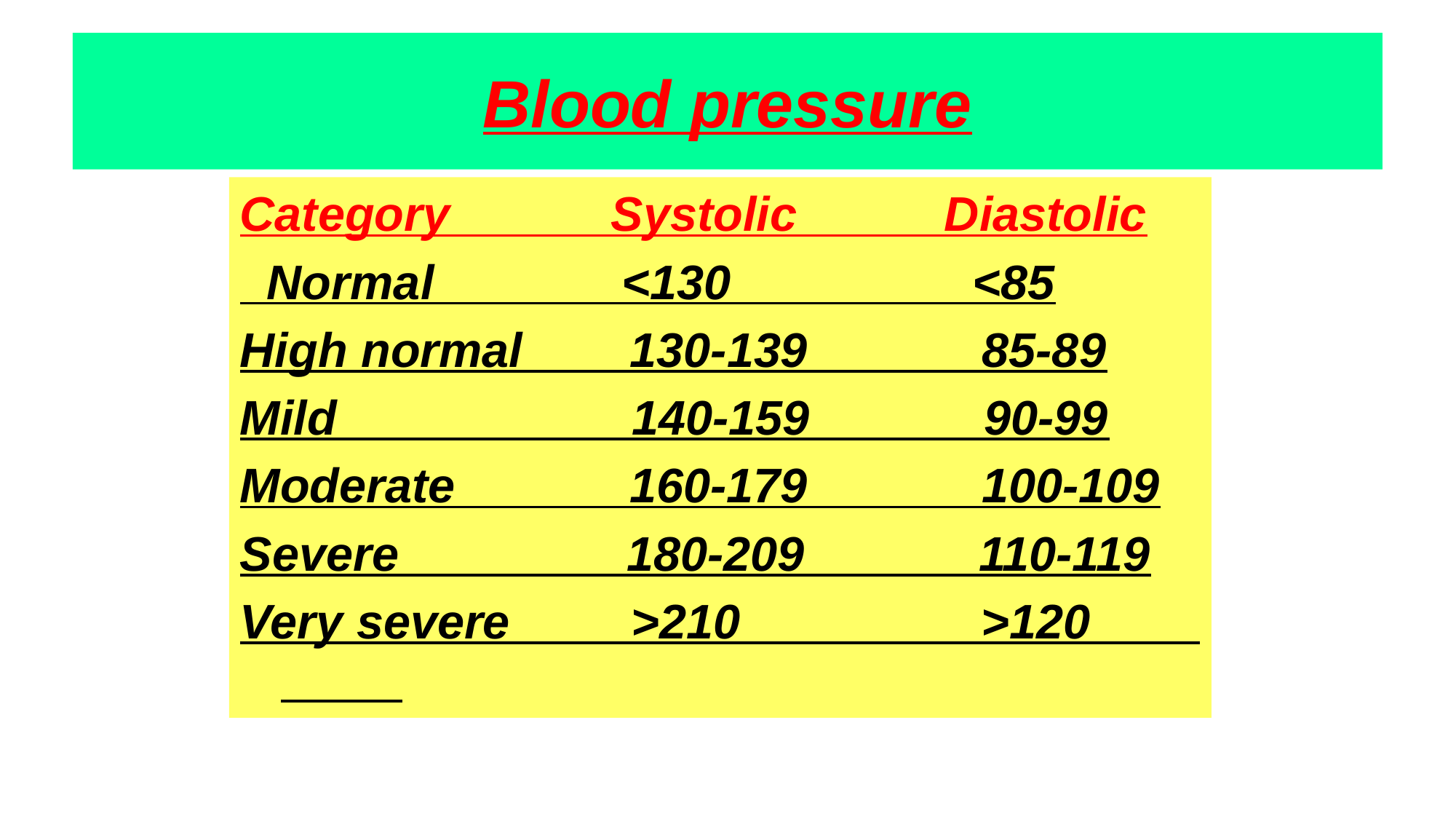

# Blood pressure
Category            Systolic           Diastolic
  Normal              <130                  <85
High normal        130-139             85-89
Mild                      140-159             90-99
Moderate             160-179             100-109
Severe                 180-209             110-119
Very severe         >210                  >120